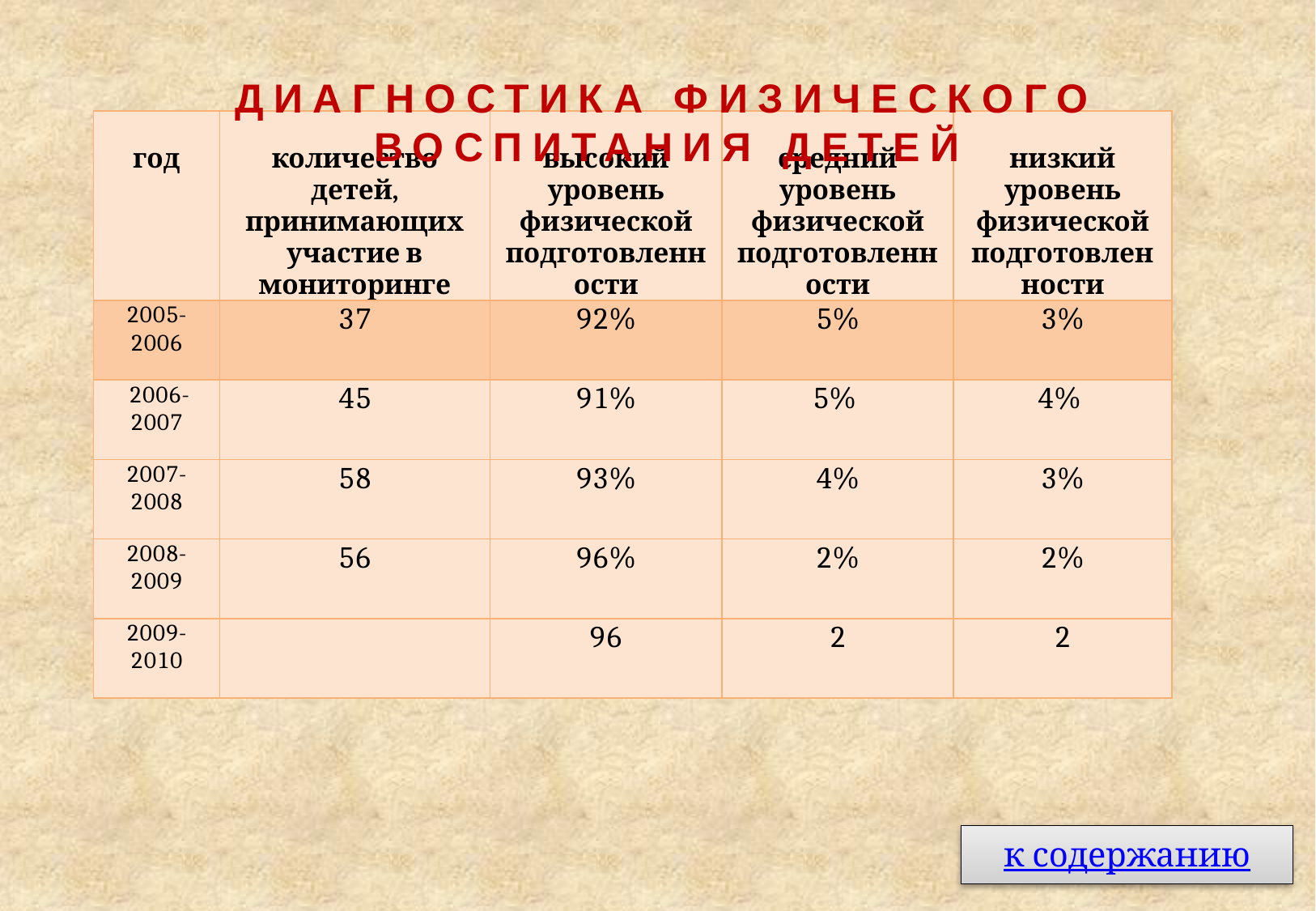

Диагностика физического воспитания детей
| год | количество детей, принимающих участие в мониторинге | высокий уровень физической подготовленности | средний уровень физической подготовленности | низкий уровень физической подготовленности |
| --- | --- | --- | --- | --- |
| 2005-2006 | 37 | 92% | 5% | 3% |
| 2006-2007 | 45 | 91% | 5% | 4% |
| 2007-2008 | 58 | 93% | 4% | 3% |
| 2008-2009 | 56 | 96% | 2% | 2% |
| 2009-2010 |  | 96 | 2 | 2 |
к содержанию